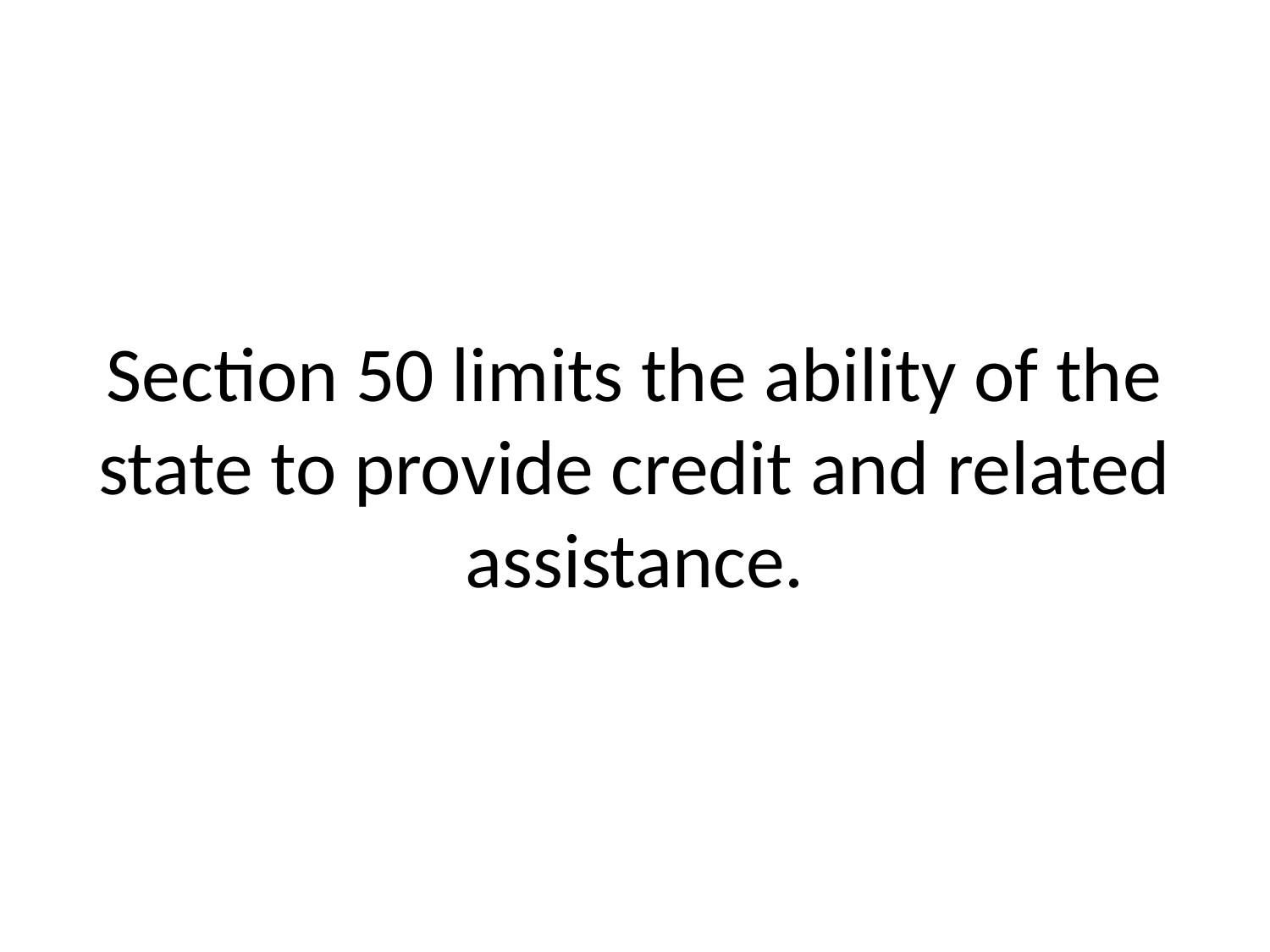

# Section 50 limits the ability of the state to provide credit and related assistance.